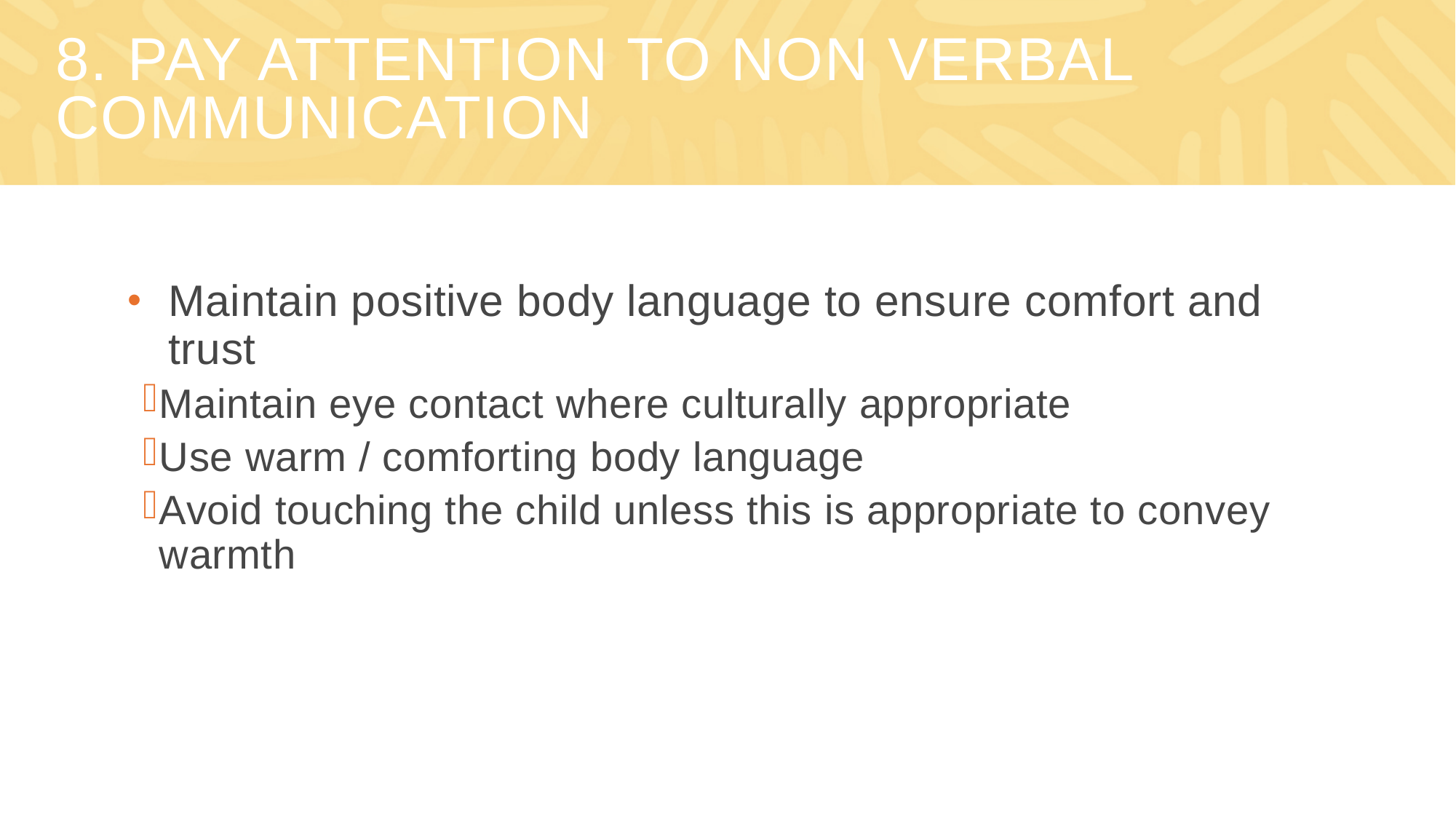

# 8. Pay attention to non verbal communication
Maintain positive body language to ensure comfort and trust
Maintain eye contact where culturally appropriate
Use warm / comforting body language
Avoid touching the child unless this is appropriate to convey warmth